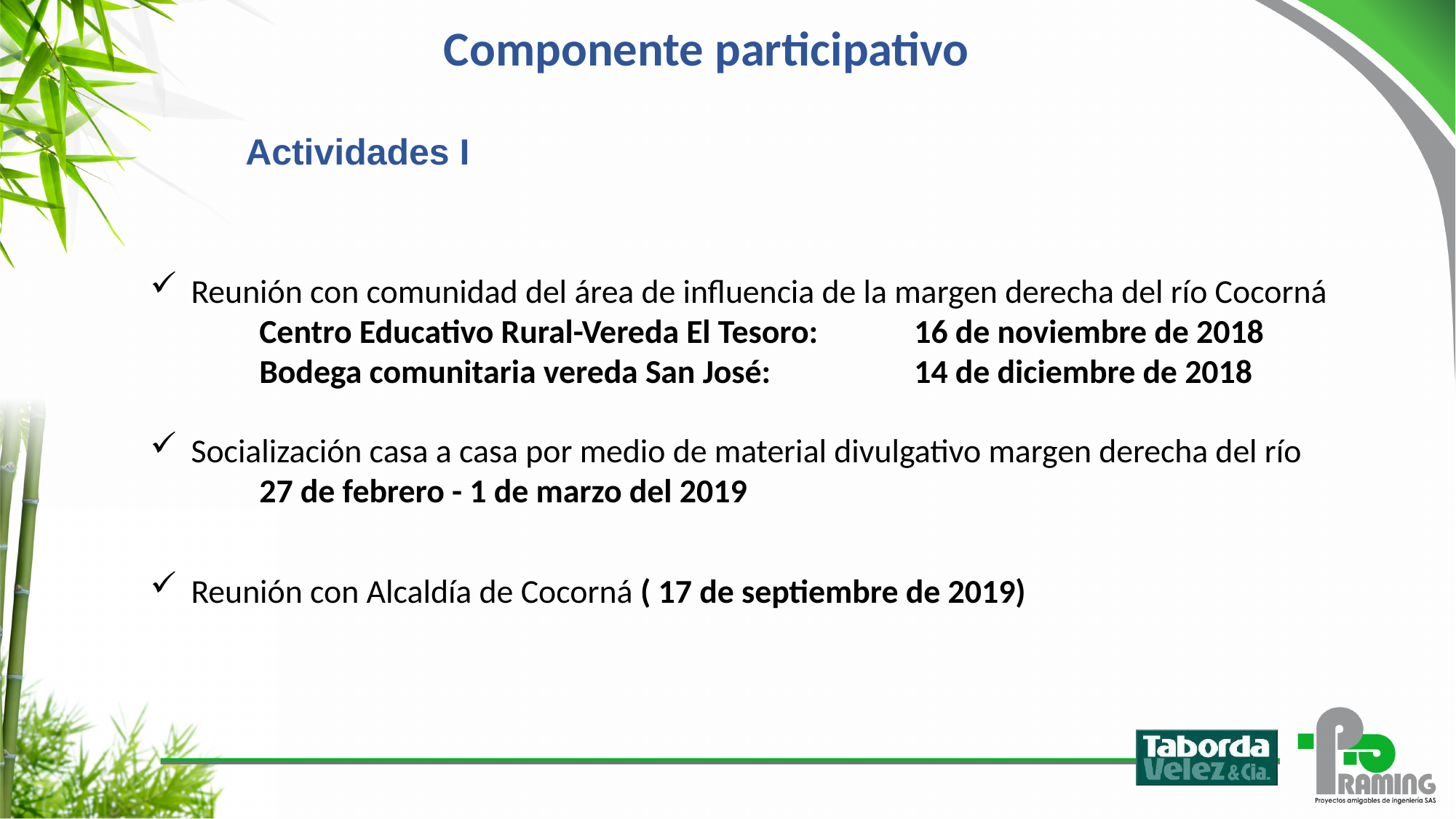

Componente participativo
Actividades I
Reunión con comunidad del área de influencia de la margen derecha del río Cocorná
 	Centro Educativo Rural-Vereda El Tesoro:	16 de noviembre de 2018
 	Bodega comunitaria vereda San José:		14 de diciembre de 2018

Socialización casa a casa por medio de material divulgativo margen derecha del río
	27 de febrero - 1 de marzo del 2019

Reunión con Alcaldía de Cocorná ( 17 de septiembre de 2019)